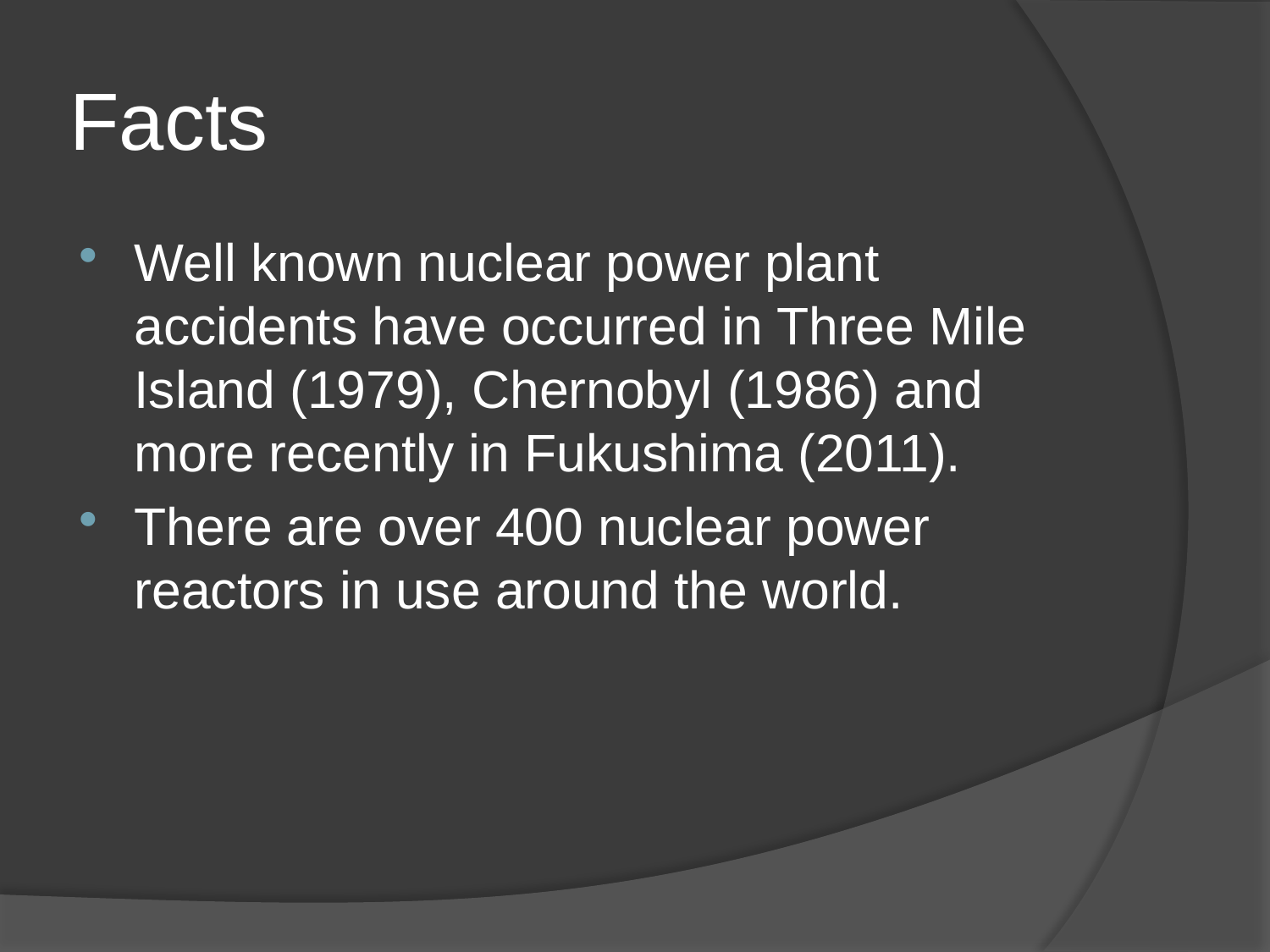

# Facts
Well known nuclear power plant accidents have occurred in Three Mile Island (1979), Chernobyl (1986) and more recently in Fukushima (2011).
There are over 400 nuclear power reactors in use around the world.